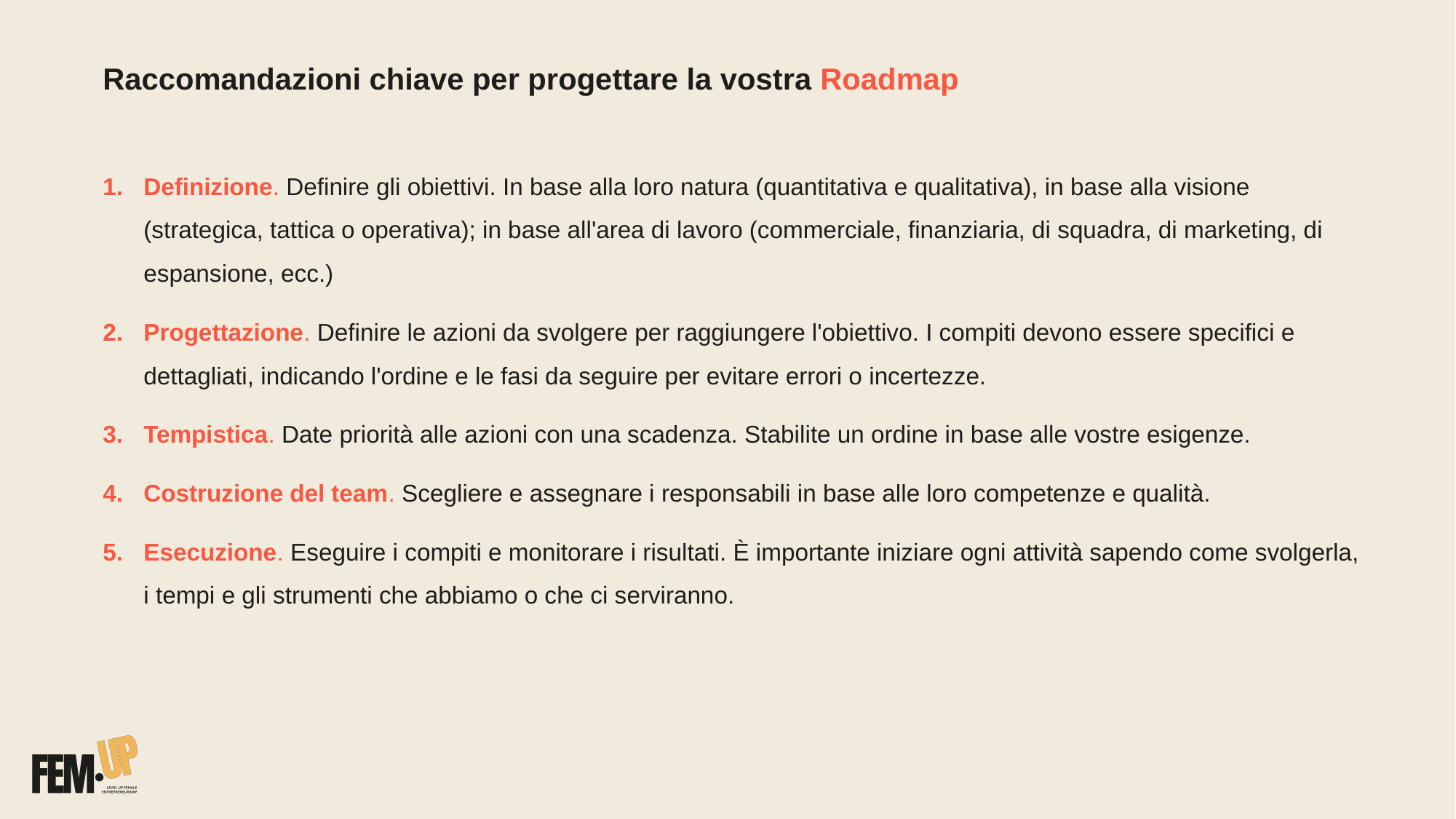

Raccomandazioni chiave per progettare la vostra Roadmap

Definizione. Definire gli obiettivi. In base alla loro natura (quantitativa e qualitativa), in base alla visione (strategica, tattica o operativa); in base all'area di lavoro (commerciale, finanziaria, di squadra, di marketing, di espansione, ecc.)
Progettazione. Definire le azioni da svolgere per raggiungere l'obiettivo. I compiti devono essere specifici e dettagliati, indicando l'ordine e le fasi da seguire per evitare errori o incertezze.
Tempistica. Date priorità alle azioni con una scadenza. Stabilite un ordine in base alle vostre esigenze.
Costruzione del team. Scegliere e assegnare i responsabili in base alle loro competenze e qualità.
Esecuzione. Eseguire i compiti e monitorare i risultati. È importante iniziare ogni attività sapendo come svolgerla, i tempi e gli strumenti che abbiamo o che ci serviranno.